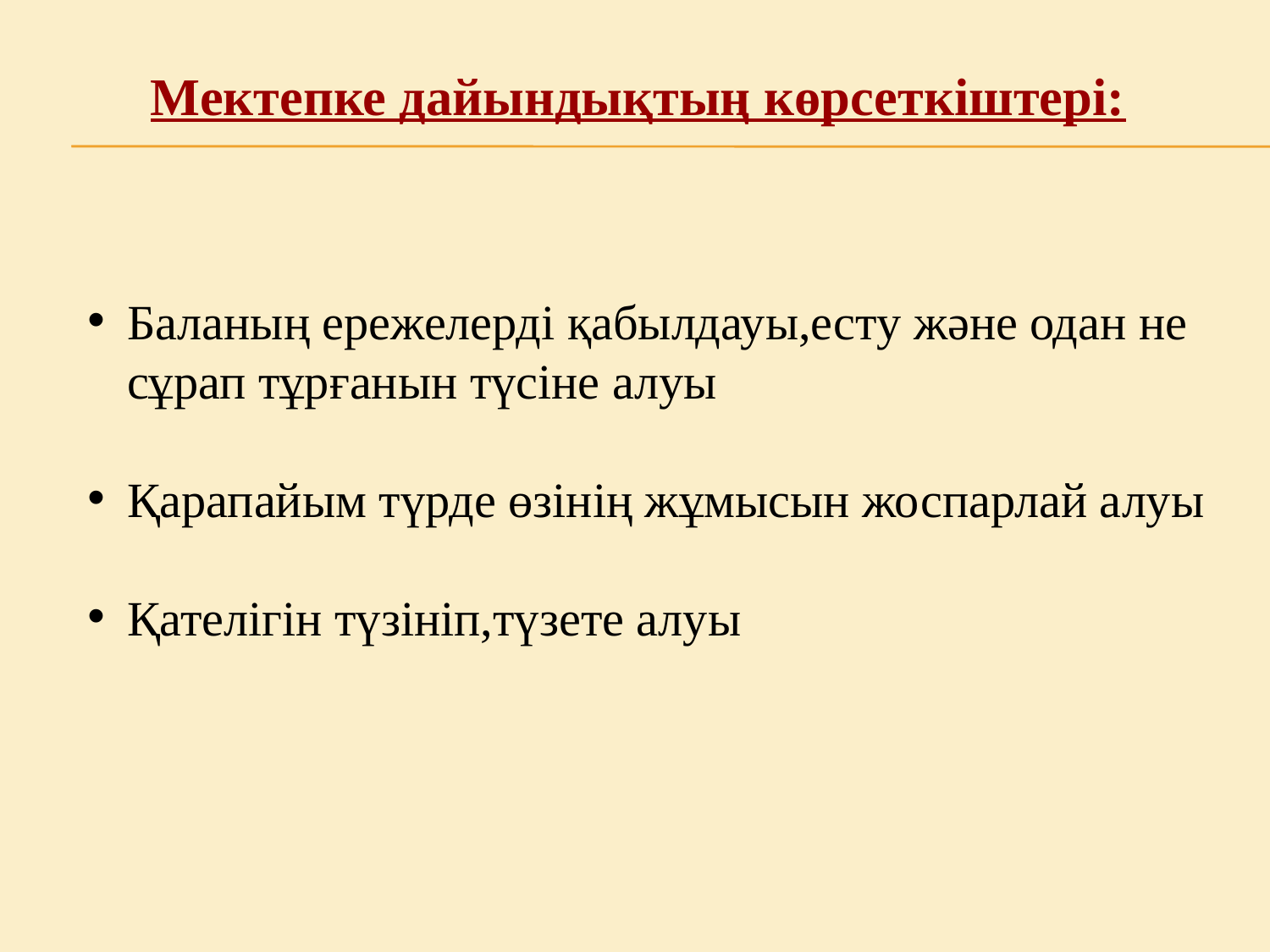

# Мектепке дайындықтың көрсеткіштері:
Баланың ережелерді қабылдауы,есту және одан не сұрап тұрғанын түсіне алуы

Қарапайым түрде өзінің жұмысын жоспарлай алуы

Қателігін түзініп,түзете алуы